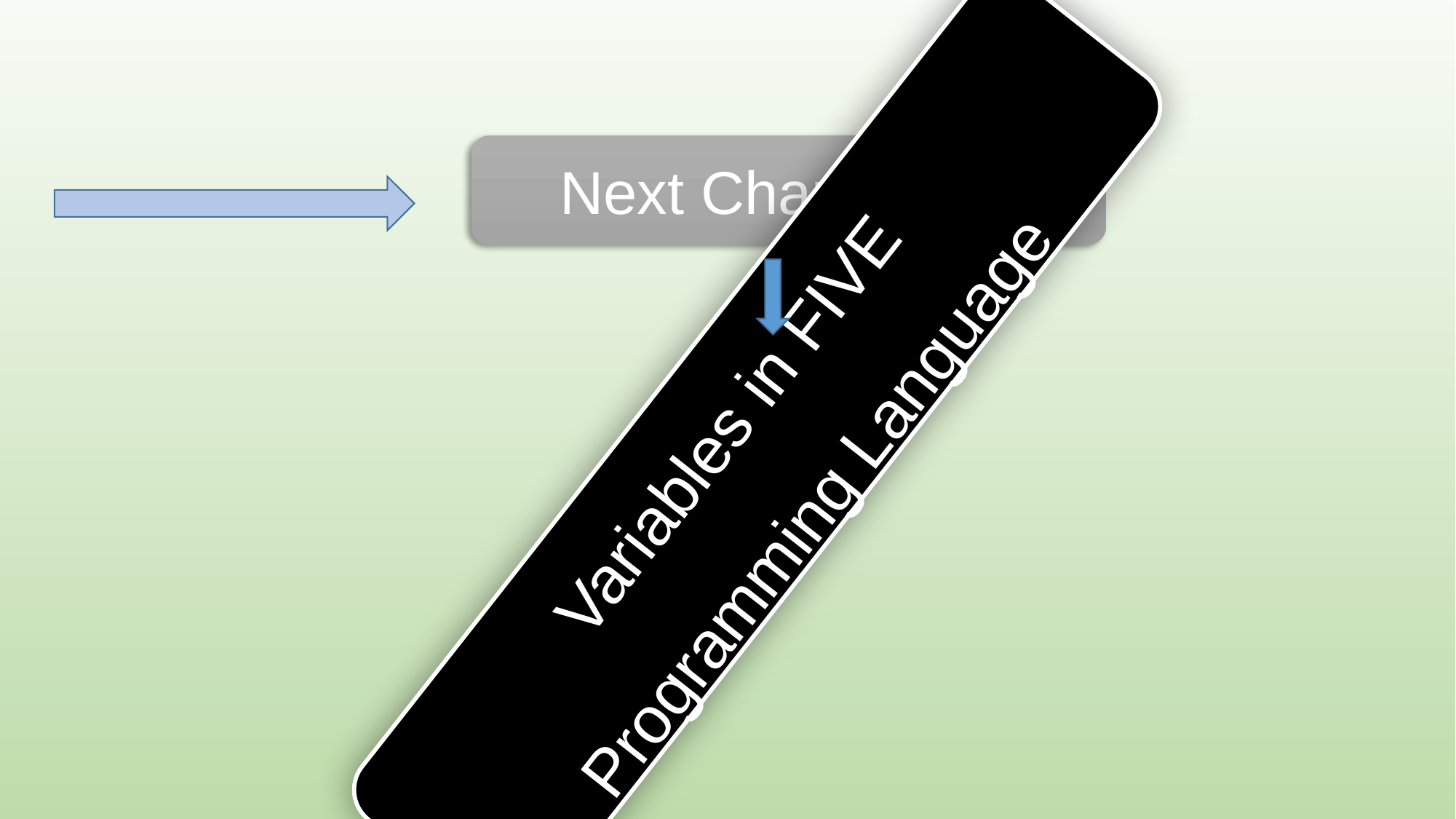

Next Chapter 04

Variables in FIVE
Programming Language